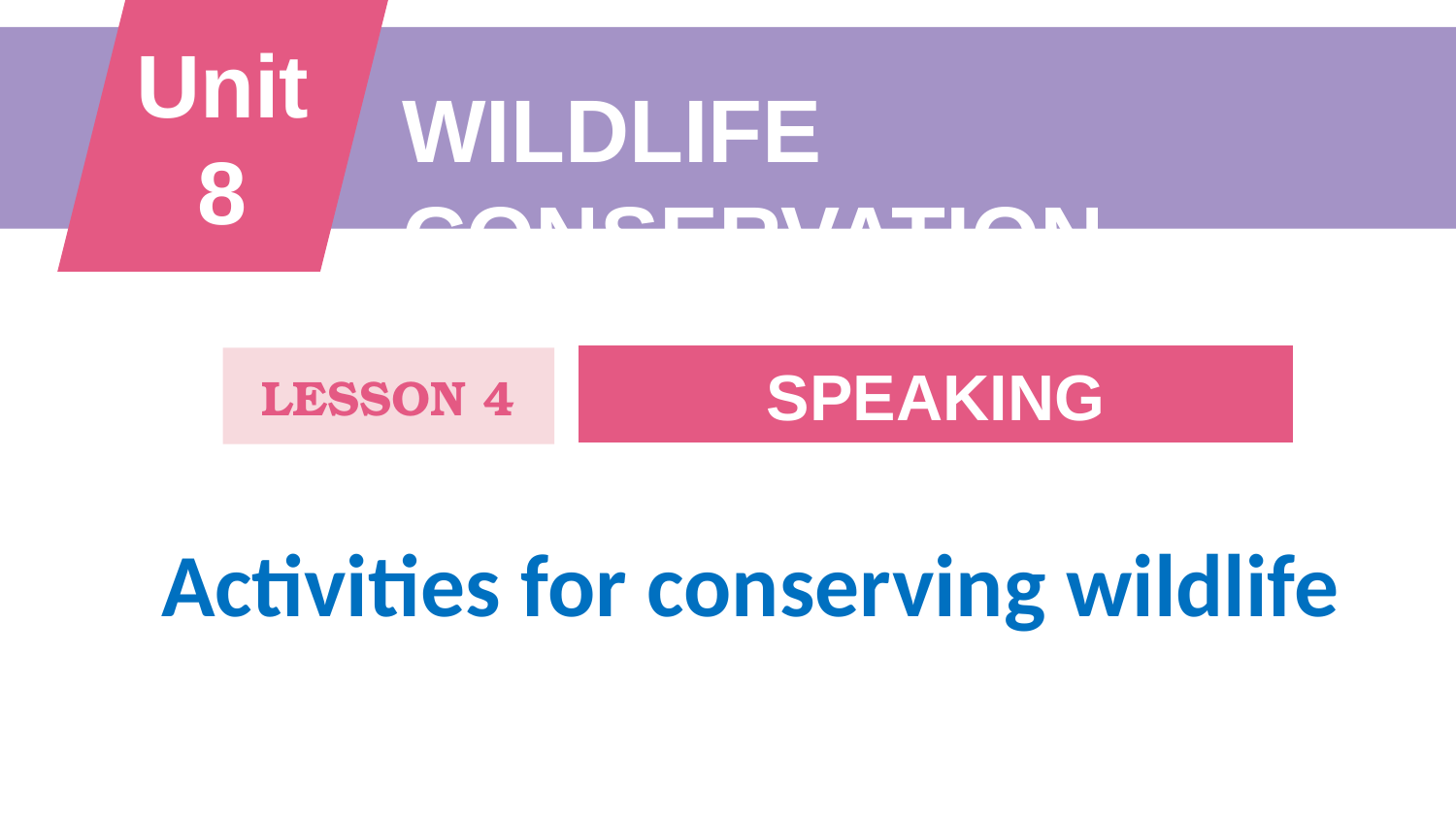

Unit 8

WILDLIFE CONSERVATION
SPEAKING
LESSON 4
Activities for conserving wildlife